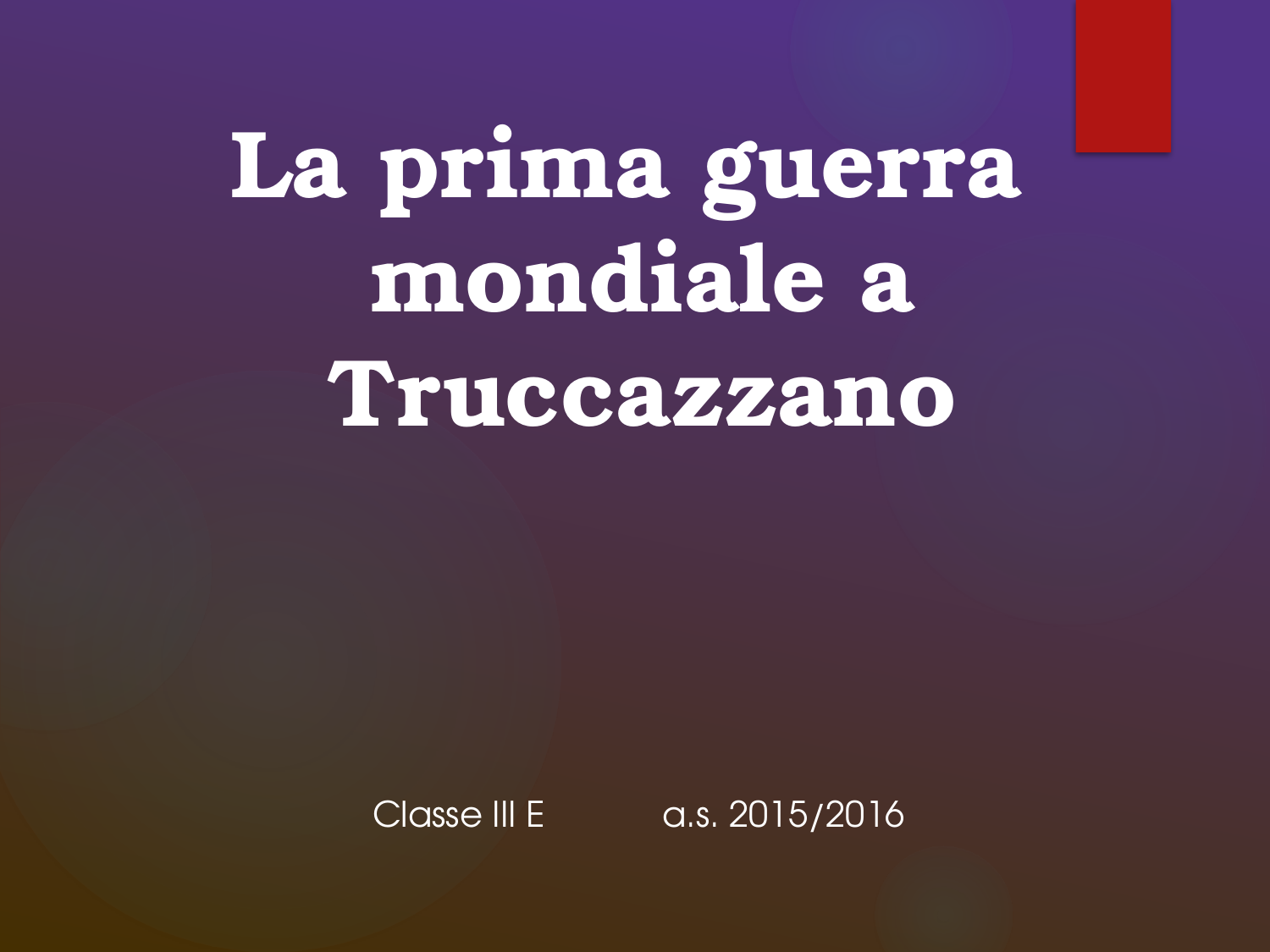

La prima guerra
mondiale a Truccazzano
Classe III E            a.s. 2015/2016